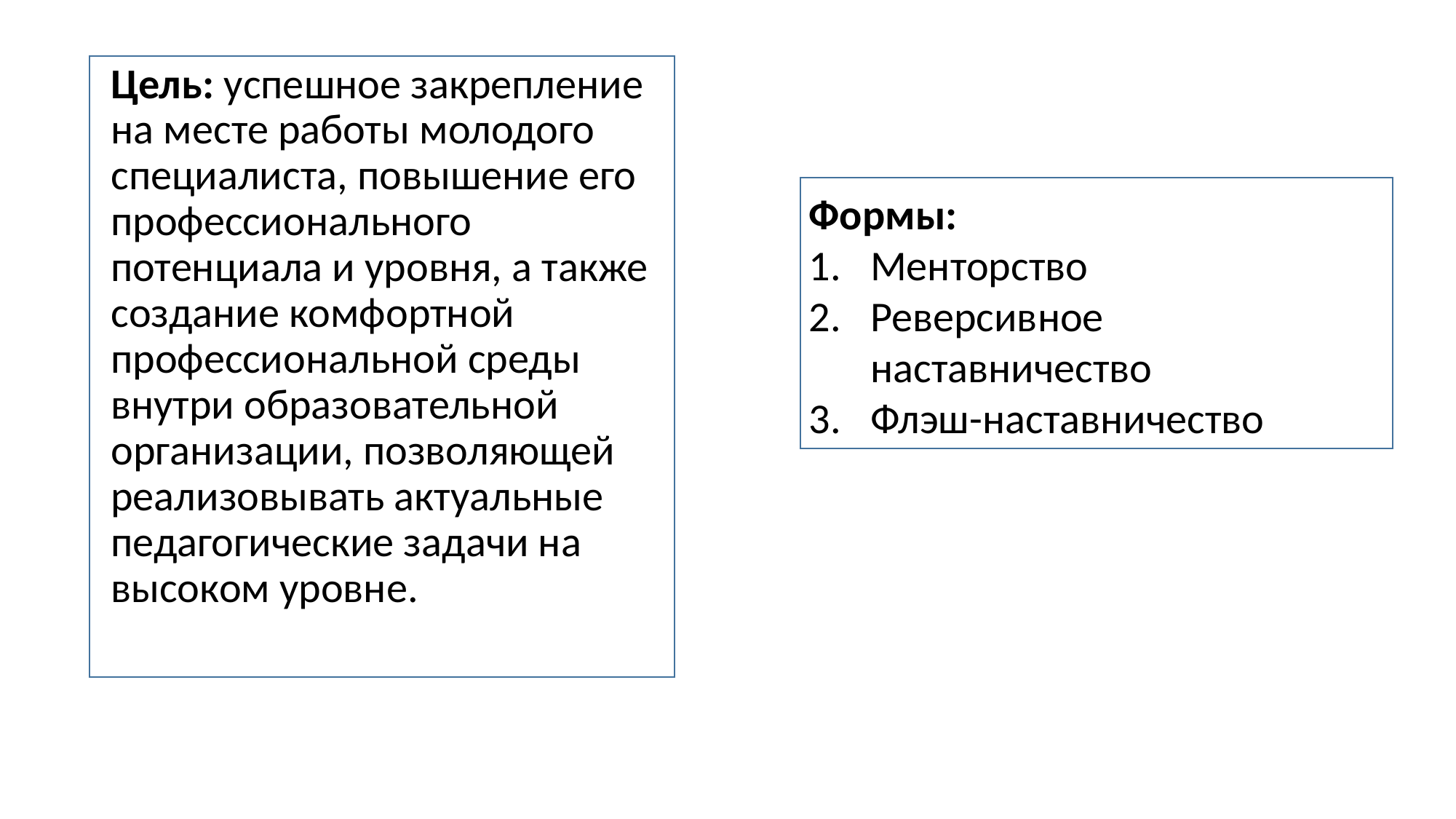

Цель: успешное закрепление на месте работы молодого специалиста, повышение его профессионального потенциала и уровня, а также создание комфортной профессиональной среды внутри образовательной организации, позволяющей реализовывать актуальные педагогические задачи на высоком уровне.

Формы:
Менторство
Реверсивное наставничество
Флэш-наставничество